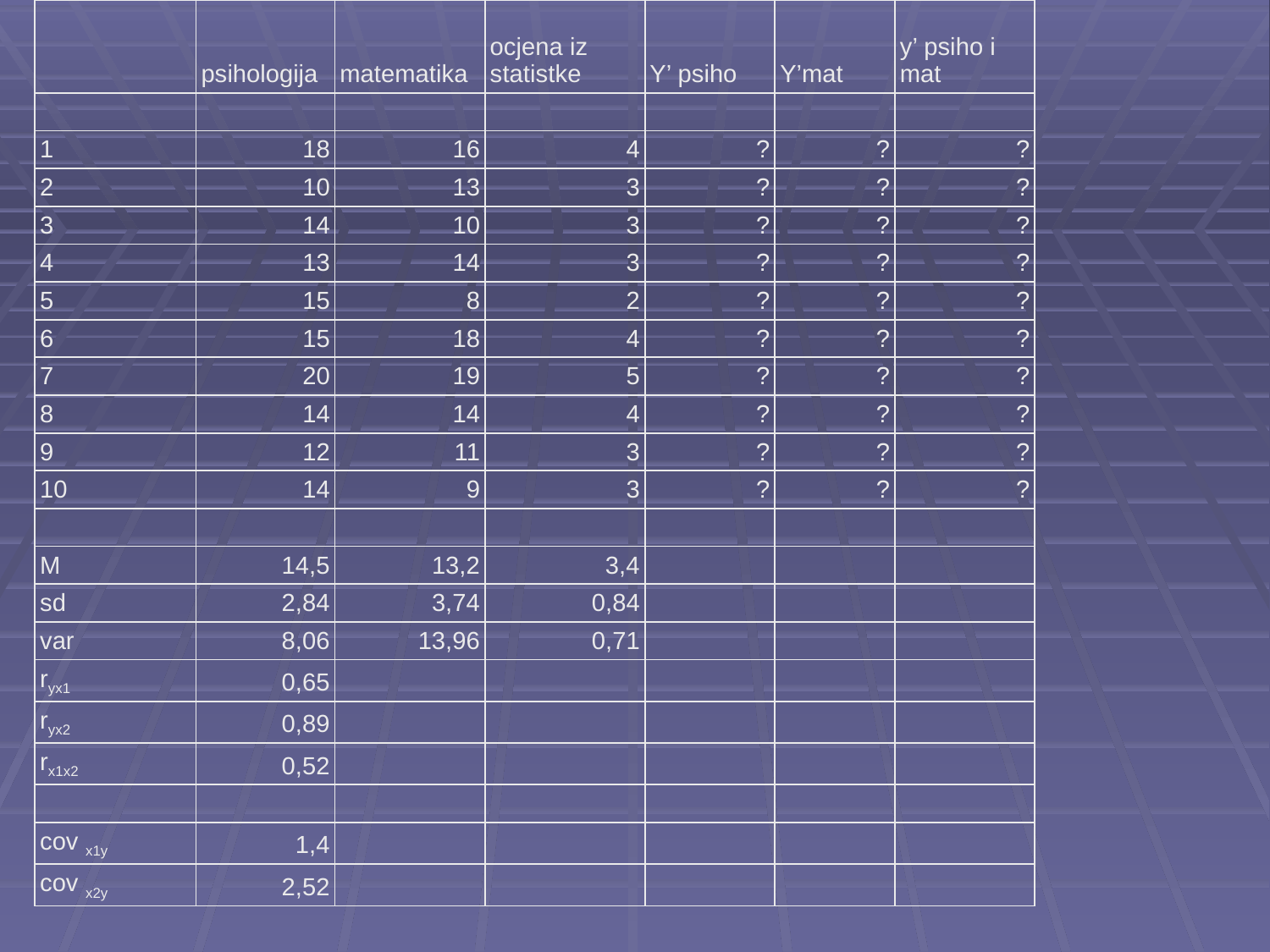

|  | psihologija | matematika | ocjena iz statistke | Y’ psiho | Y’mat | y’ psiho i mat |
| --- | --- | --- | --- | --- | --- | --- |
|  |  |  |  |  |  |  |
| 1 | 18 | 16 | 4 | ? | ? | ? |
| 2 | 10 | 13 | 3 | ? | ? | ? |
| 3 | 14 | 10 | 3 | ? | ? | ? |
| 4 | 13 | 14 | 3 | ? | ? | ? |
| 5 | 15 | 8 | 2 | ? | ? | ? |
| 6 | 15 | 18 | 4 | ? | ? | ? |
| 7 | 20 | 19 | 5 | ? | ? | ? |
| 8 | 14 | 14 | 4 | ? | ? | ? |
| 9 | 12 | 11 | 3 | ? | ? | ? |
| 10 | 14 | 9 | 3 | ? | ? | ? |
|  |  |  |  |  |  |  |
| M | 14,5 | 13,2 | 3,4 |  |  |  |
| sd | 2,84 | 3,74 | 0,84 |  |  |  |
| var | 8,06 | 13,96 | 0,71 |  |  |  |
| ryx1 | 0,65 |  |  |  |  |  |
| ryx2 | 0,89 |  |  |  |  |  |
| rx1x2 | 0,52 |  |  |  |  |  |
|  |  |  |  |  |  |  |
| cov x1y | 1,4 |  |  |  |  |  |
| cov x2y | 2,52 |  |  |  |  |  |